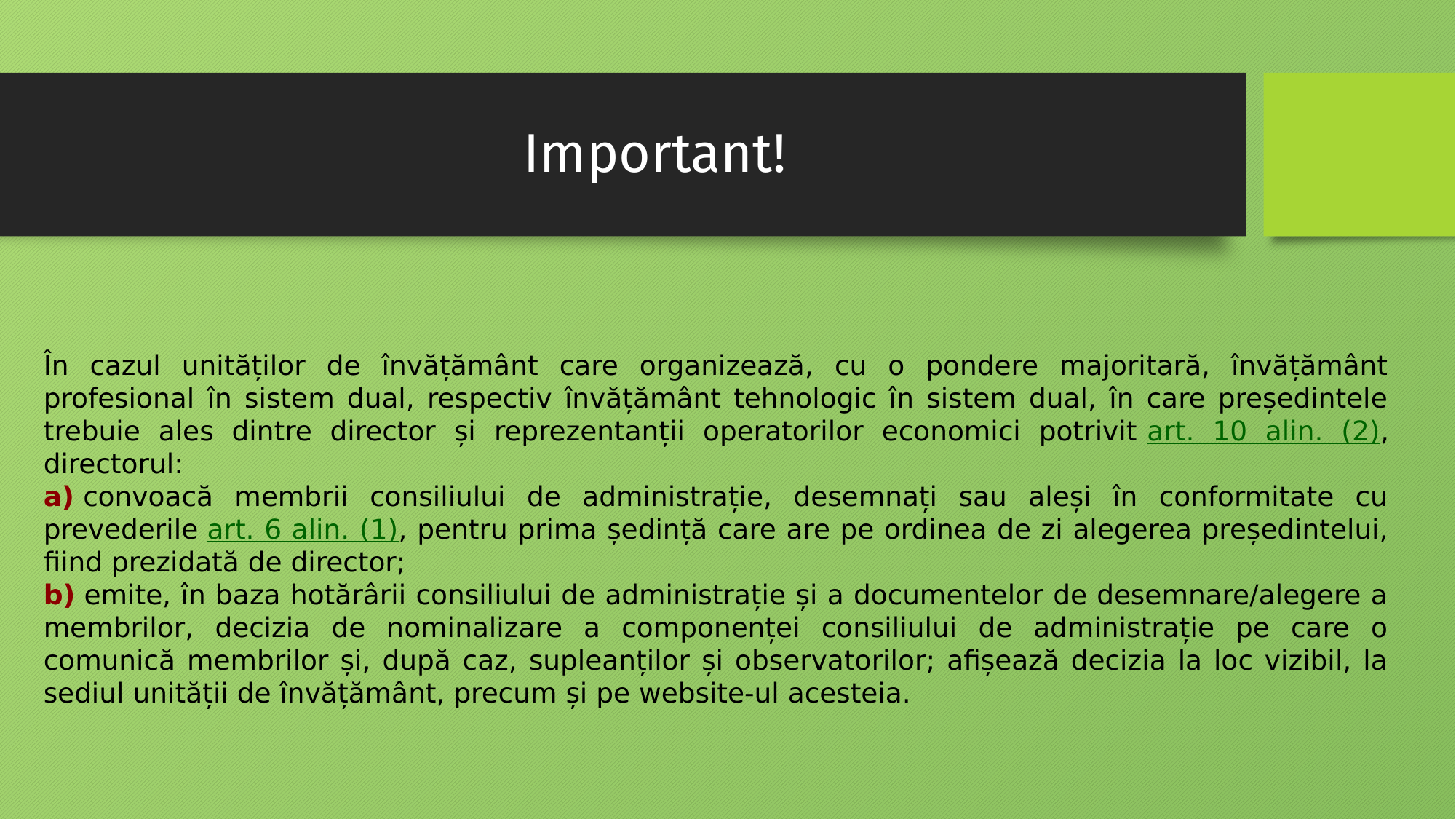

# Important!
În cazul unităților de învățământ care organizează, cu o pondere majoritară, învățământ profesional în sistem dual, respectiv învățământ tehnologic în sistem dual, în care președintele trebuie ales dintre director și reprezentanții operatorilor economici potrivit art. 10 alin. (2), directorul:
a) convoacă membrii consiliului de administrație, desemnați sau aleși în conformitate cu prevederile art. 6 alin. (1), pentru prima ședință care are pe ordinea de zi alegerea președintelui, fiind prezidată de director;
b) emite, în baza hotărârii consiliului de administrație și a documentelor de desemnare/alegere a membrilor, decizia de nominalizare a componenței consiliului de administrație pe care o comunică membrilor și, după caz, supleanților și observatorilor; afișează decizia la loc vizibil, la sediul unității de învățământ, precum și pe website-ul acesteia.